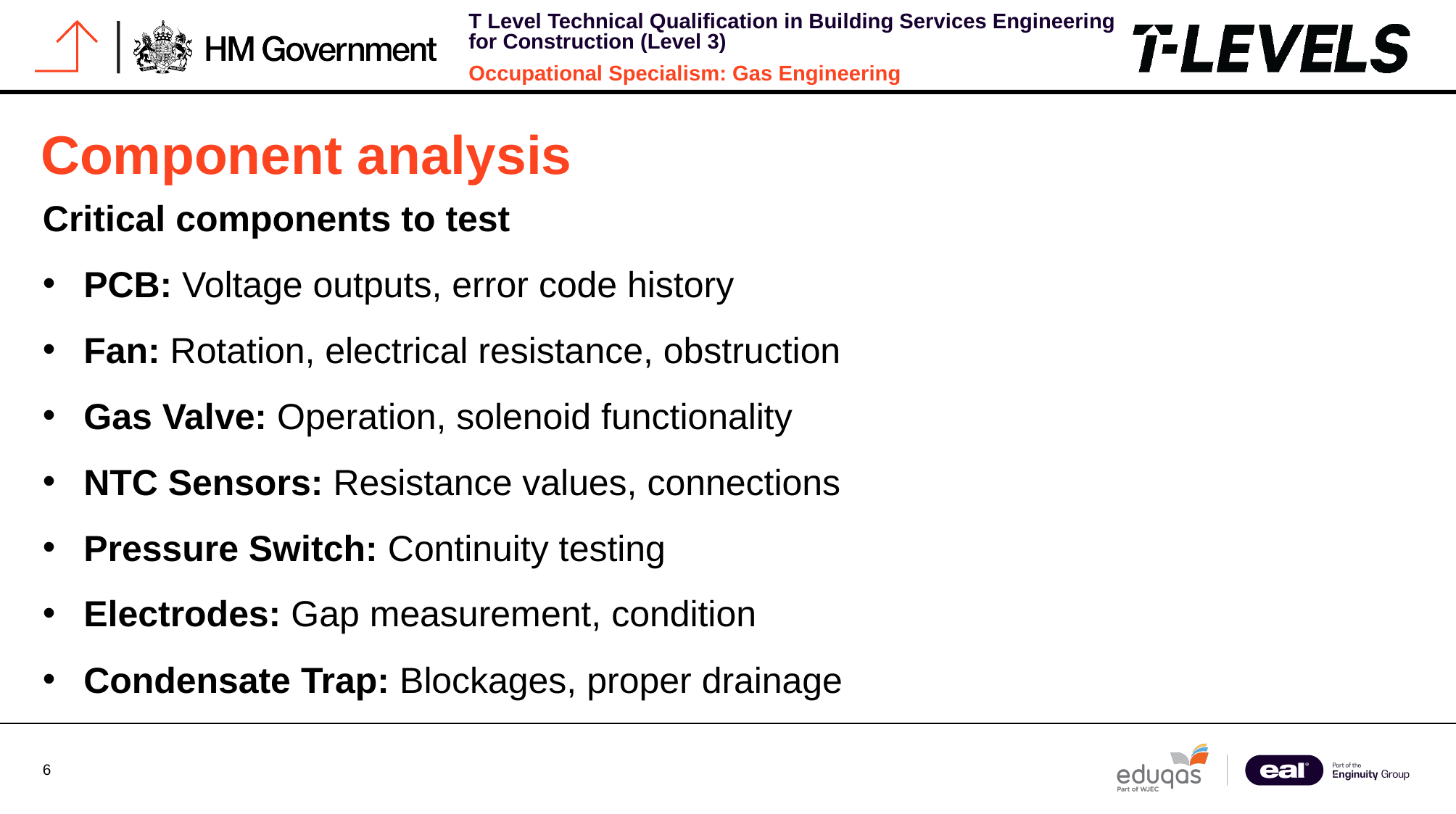

# Component analysis
Critical components to test
PCB: Voltage outputs, error code history
Fan: Rotation, electrical resistance, obstruction
Gas Valve: Operation, solenoid functionality
NTC Sensors: Resistance values, connections
Pressure Switch: Continuity testing
Electrodes: Gap measurement, condition
Condensate Trap: Blockages, proper drainage